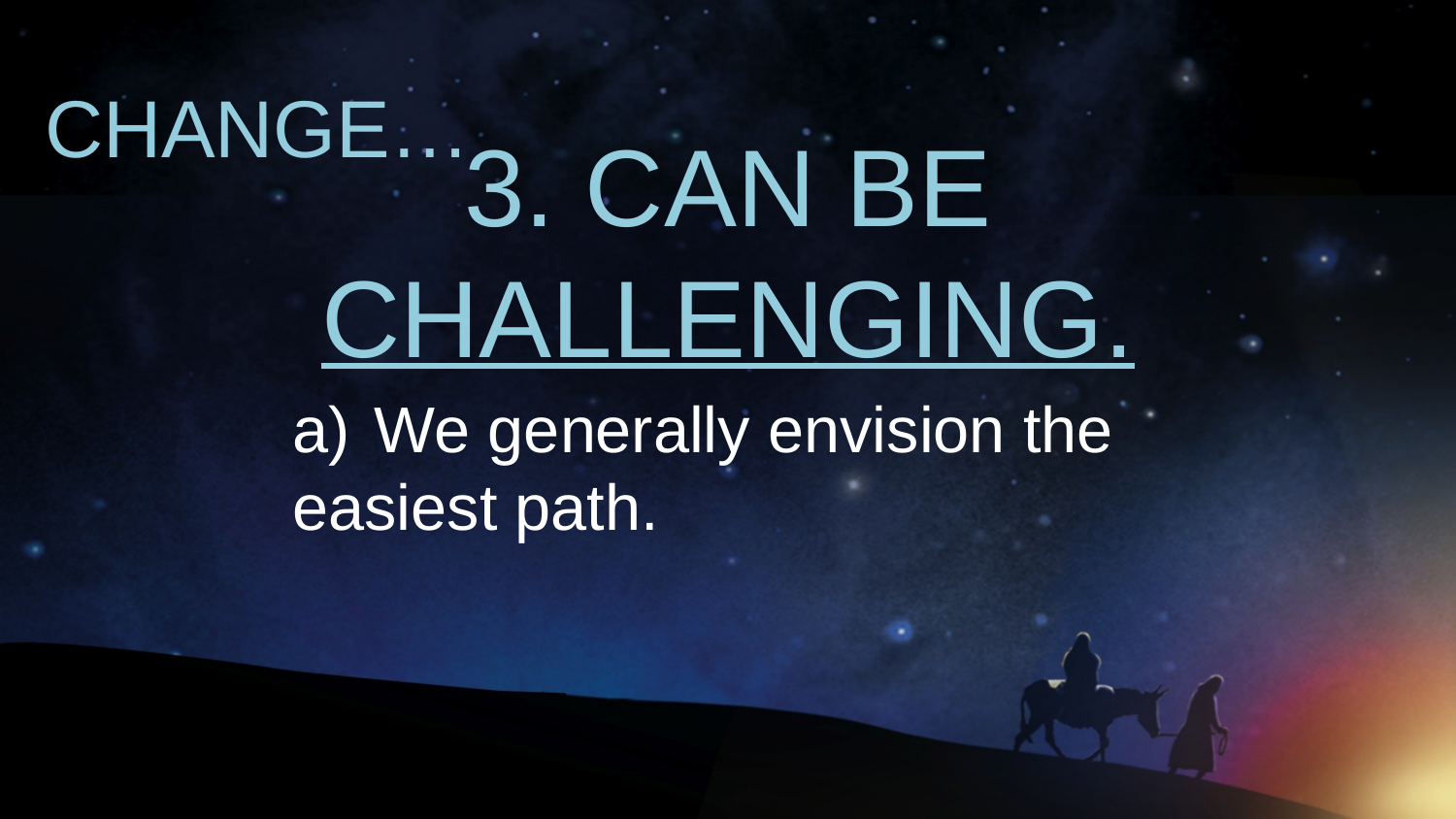

CHANGE…
# 3. CAN BE CHALLENGING.
We generally envision the
easiest path.